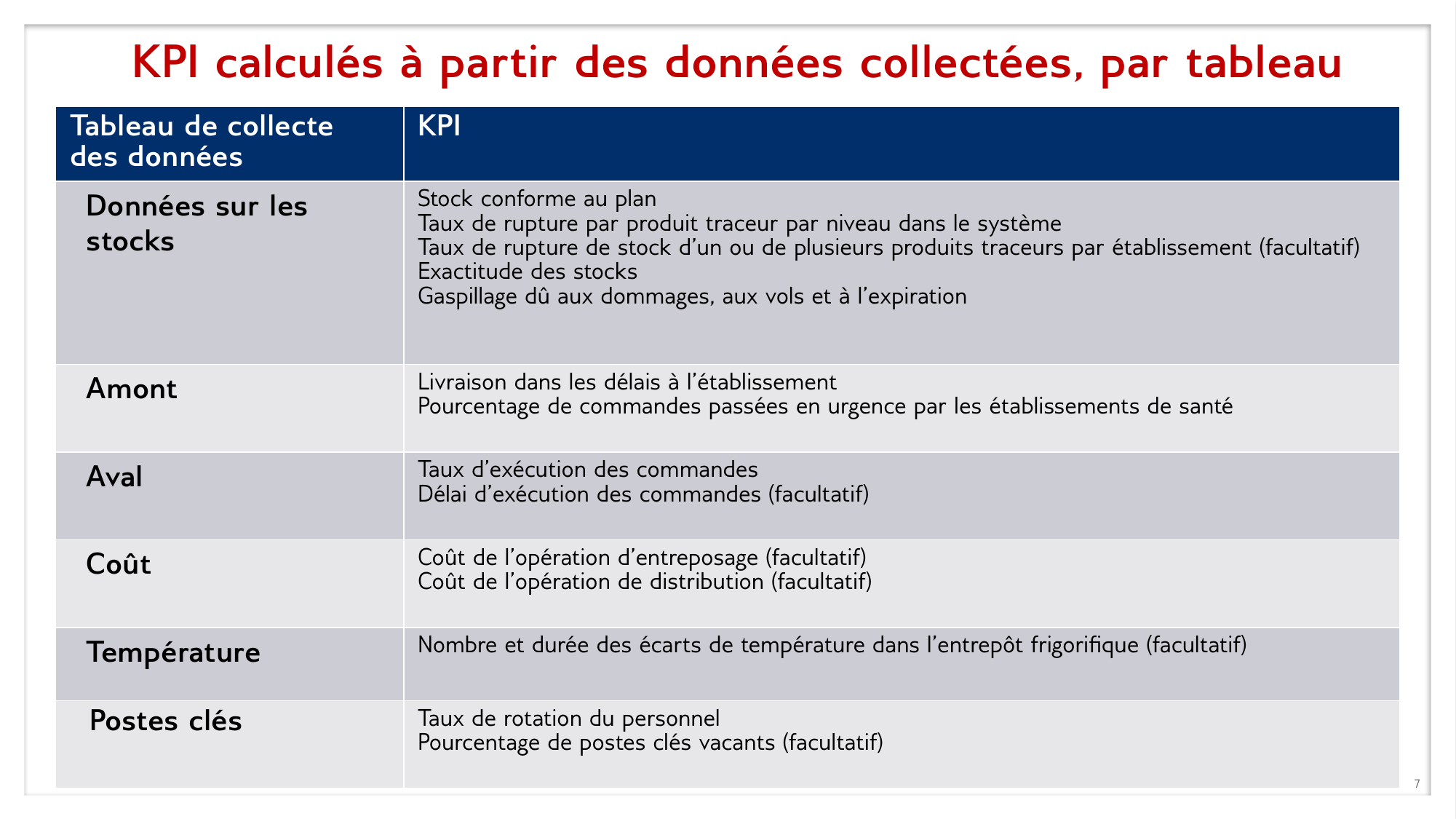

# KPI calculés à partir des données collectées, par tableau
| Tableau de collecte des données | KPI |
| --- | --- |
| Données sur les stocks | Stock conforme au plan Taux de rupture par produit traceur par niveau dans le système Taux de rupture de stock d’un ou de plusieurs produits traceurs par établissement (facultatif) Exactitude des stocks Gaspillage dû aux dommages, aux vols et à l’expiration |
| Amont | Livraison dans les délais à l’établissement Pourcentage de commandes passées en urgence par les établissements de santé |
| Aval | Taux d’exécution des commandes Délai d’exécution des commandes (facultatif) |
| Coût | Coût de l’opération d’entreposage (facultatif) Coût de l’opération de distribution (facultatif) |
| Température | Nombre et durée des écarts de température dans l’entrepôt frigorifique (facultatif) |
| Postes clés | Taux de rotation du personnel Pourcentage de postes clés vacants (facultatif) |
7